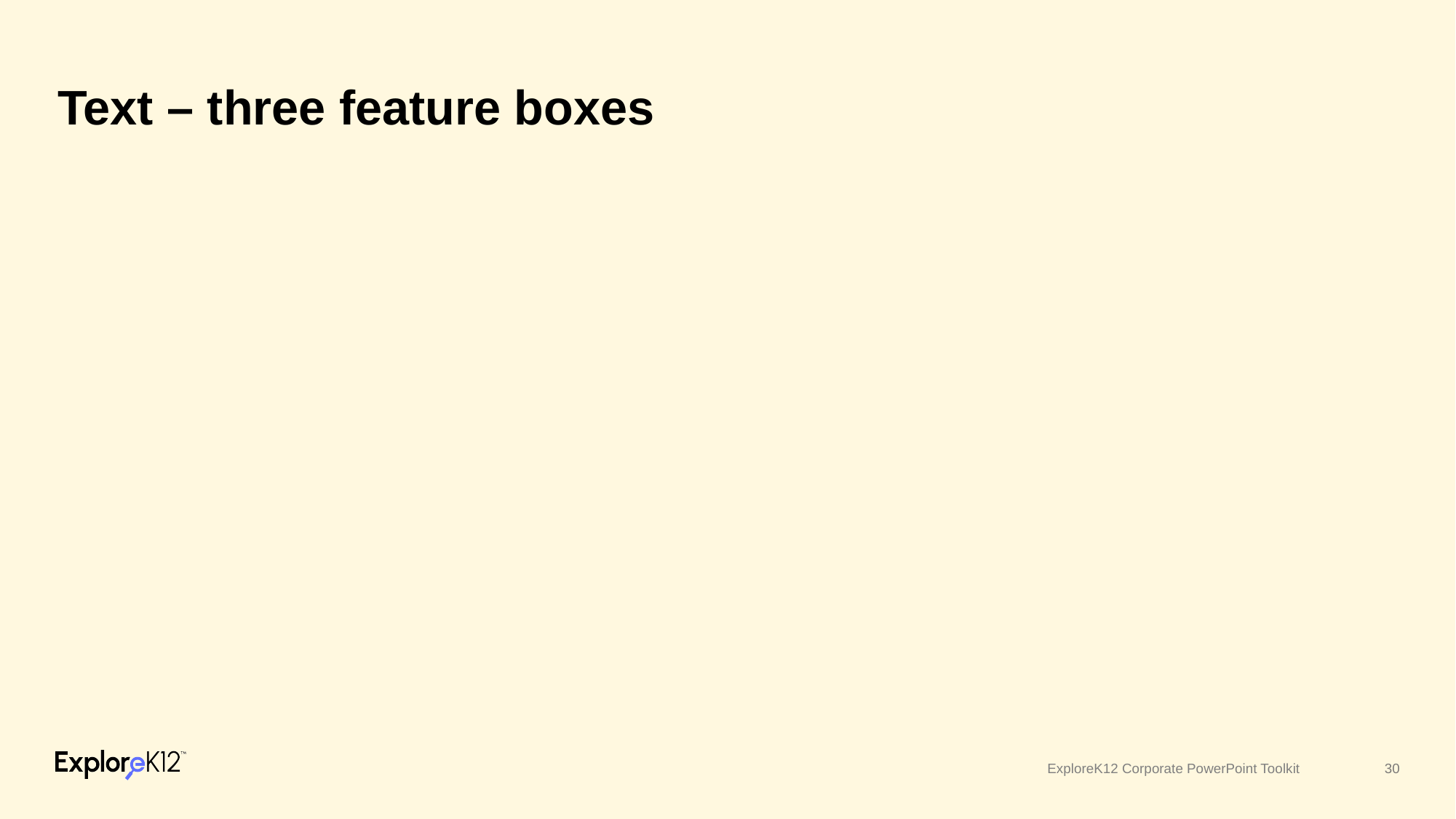

# Text – three feature boxes

ExploreK12 Corporate PowerPoint Toolkit
30